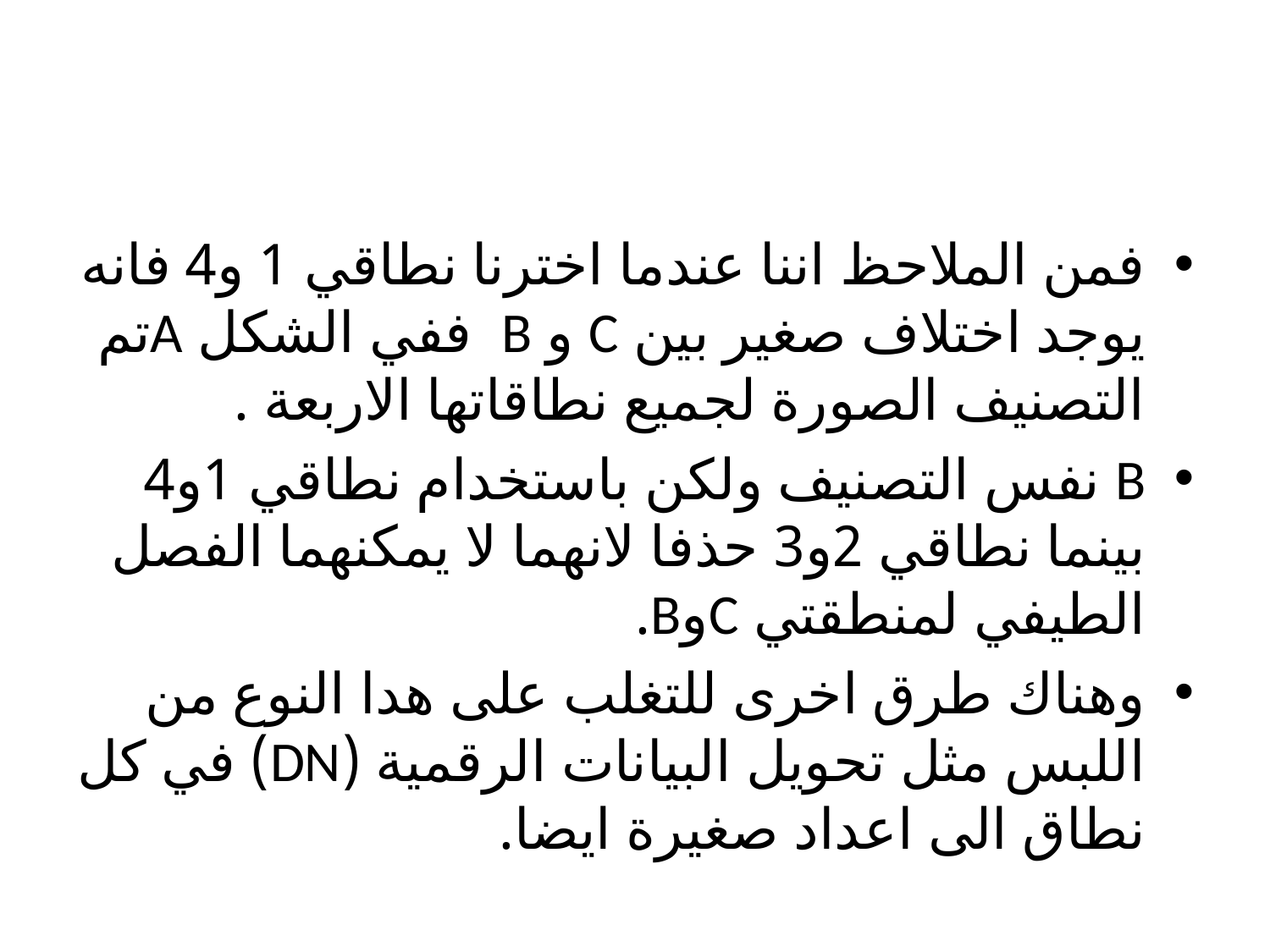

فمن الملاحظ اننا عندما اخترنا نطاقي 1 و4 فانه يوجد اختلاف صغير بين C و B  ففي الشكل Aتم التصنيف الصورة لجميع نطاقاتها الاربعة .
B نفس التصنيف ولكن باستخدام نطاقي 1و4 بينما نطاقي 2و3 حذفا لانهما لا يمكنهما الفصل الطيفي لمنطقتي CوB.
وهناك طرق اخرى للتغلب على هدا النوع من اللبس مثل تحويل البيانات الرقمية (DN) في كل نطاق الى اعداد صغيرة ايضا.